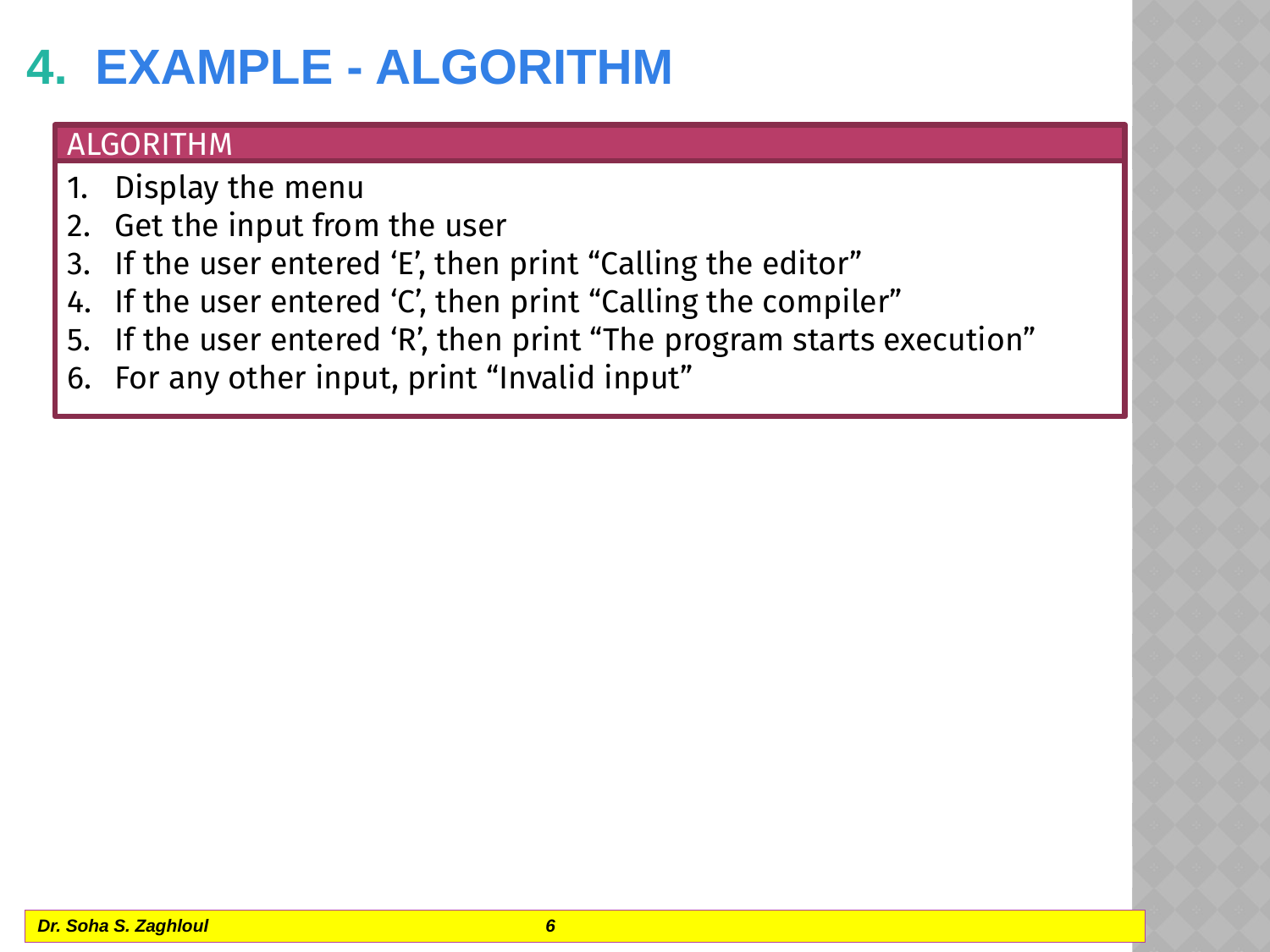

4.  example - algorithm
ALGORITHM
Display the menu
Get the input from the user
If the user entered ‘E’, then print “Calling the editor”
If the user entered ‘C’, then print “Calling the compiler”
If the user entered ‘R’, then print “The program starts execution”
For any other input, print “Invalid input”

Dr. Soha S. Zaghloul			6